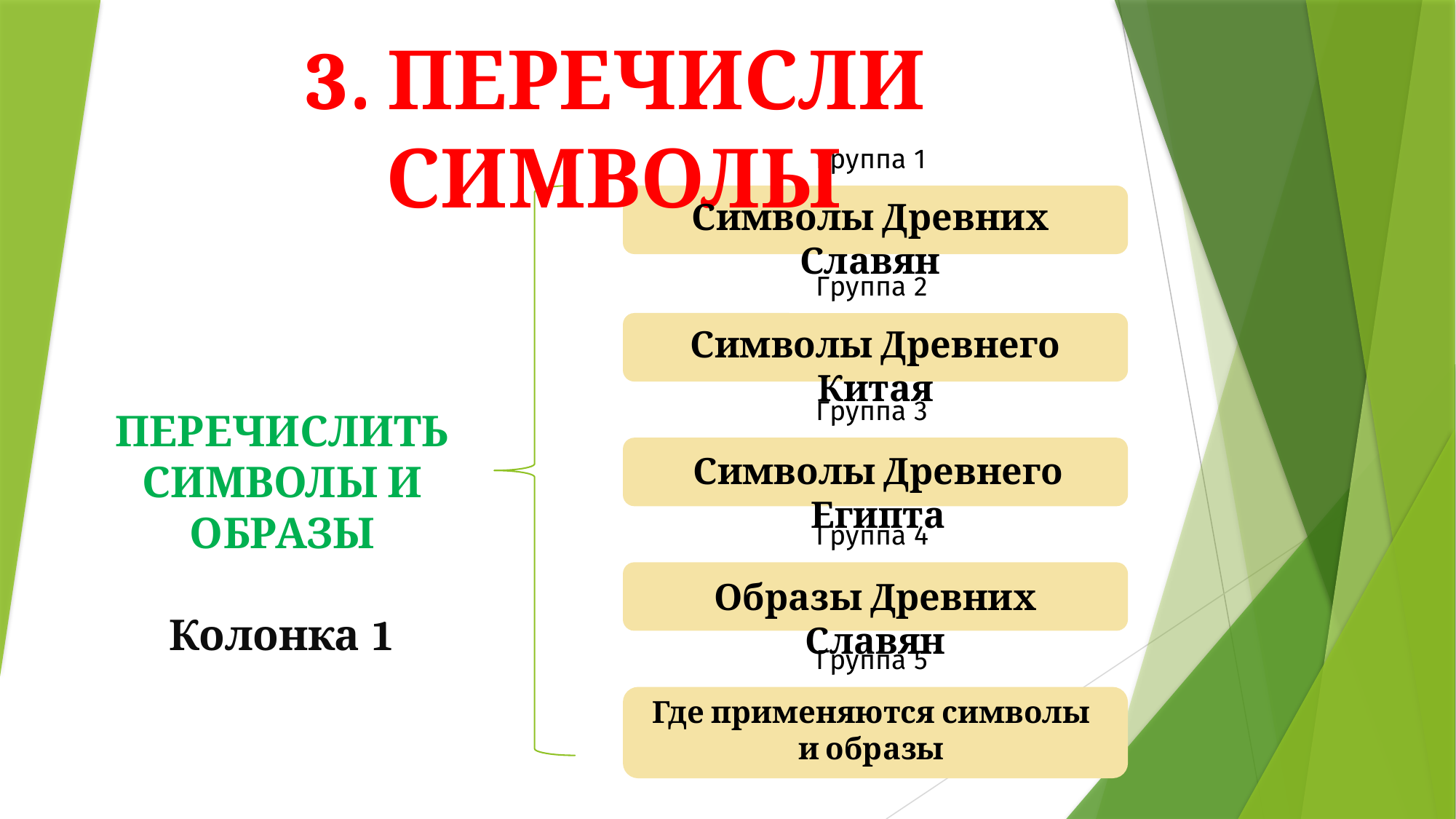

3. ПЕРЕЧИСЛИ СИМВОЛЫ
Группа 1

Символы Древних Славян
Группа 2

Символы Древнего Китая
Группа 3
ПЕРЕЧИСЛИТЬ СИМВОЛЫ И ОБРАЗЫ

Колонка 1

Символы Древнего Египта
Группа 4

Образы Древних Славян
Группа 5

Где применяются символы и образы